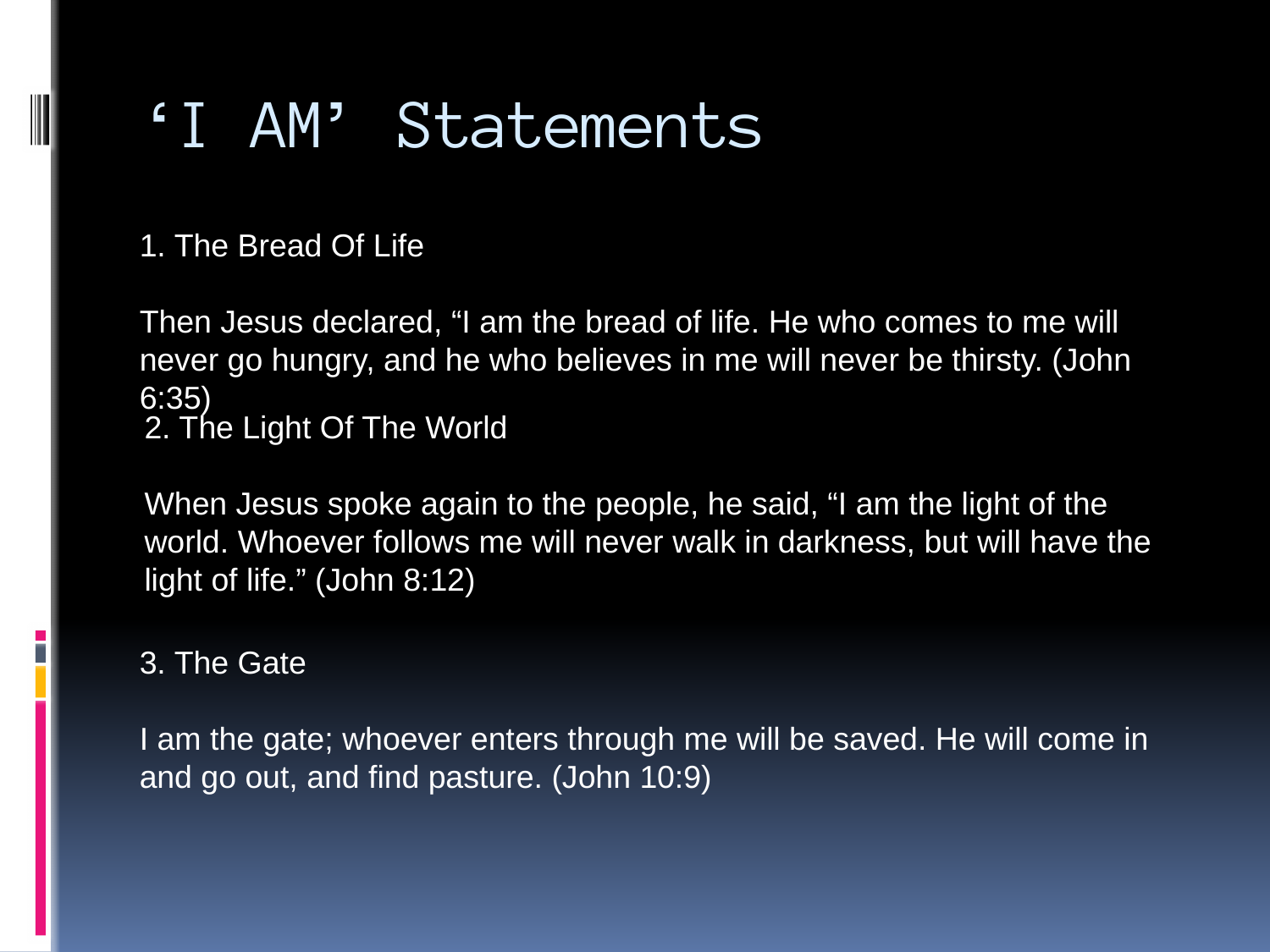

# ‘I AM’ Statements
1. The Bread Of Life

Then Jesus declared, “I am the bread of life. He who comes to me will never go hungry, and he who believes in me will never be thirsty. (John 6:35)

2. The Light Of The World

When Jesus spoke again to the people, he said, “I am the light of the world. Whoever follows me will never walk in darkness, but will have the light of life.” (John 8:12)
3. The Gate

I am the gate; whoever enters through me will be saved. He will come in and go out, and find pasture. (John 10:9)